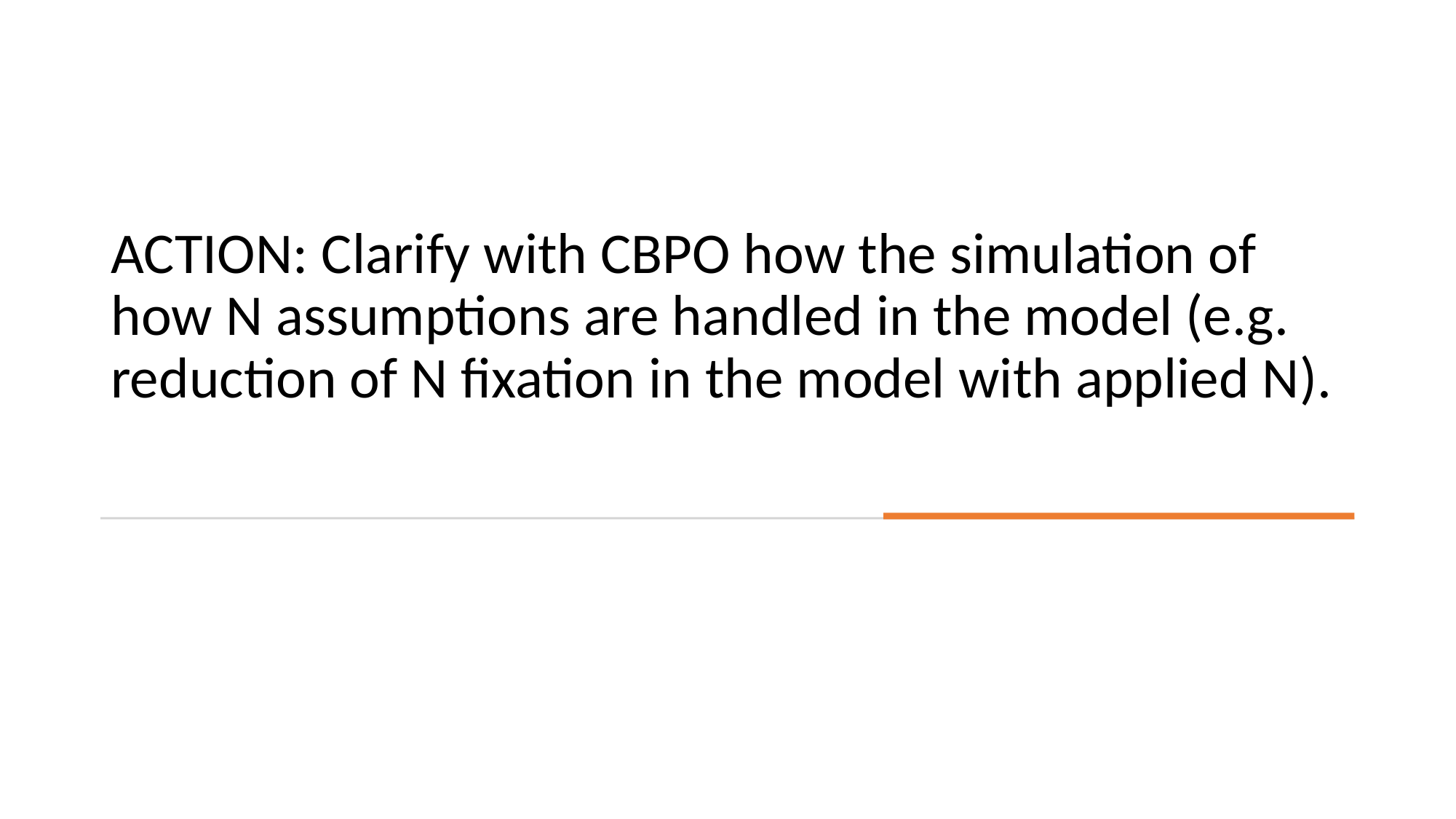

ACTION: Clarify with CBPO how the simulation of how N assumptions are handled in the model (e.g. reduction of N fixation in the model with applied N).